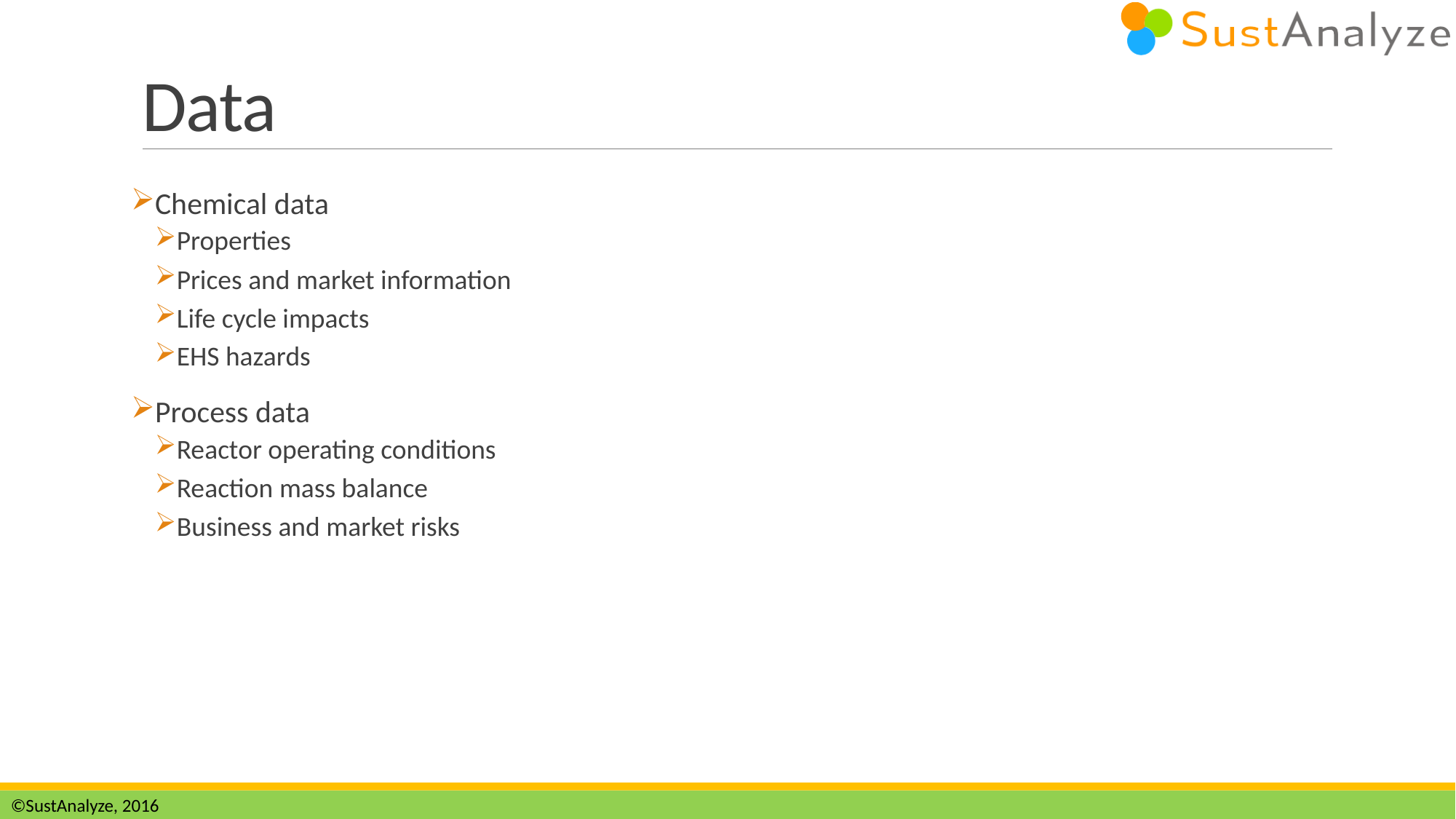

# Data
Chemical data
Properties
Prices and market information
Life cycle impacts
EHS hazards
Process data
Reactor operating conditions
Reaction mass balance
Business and market risks